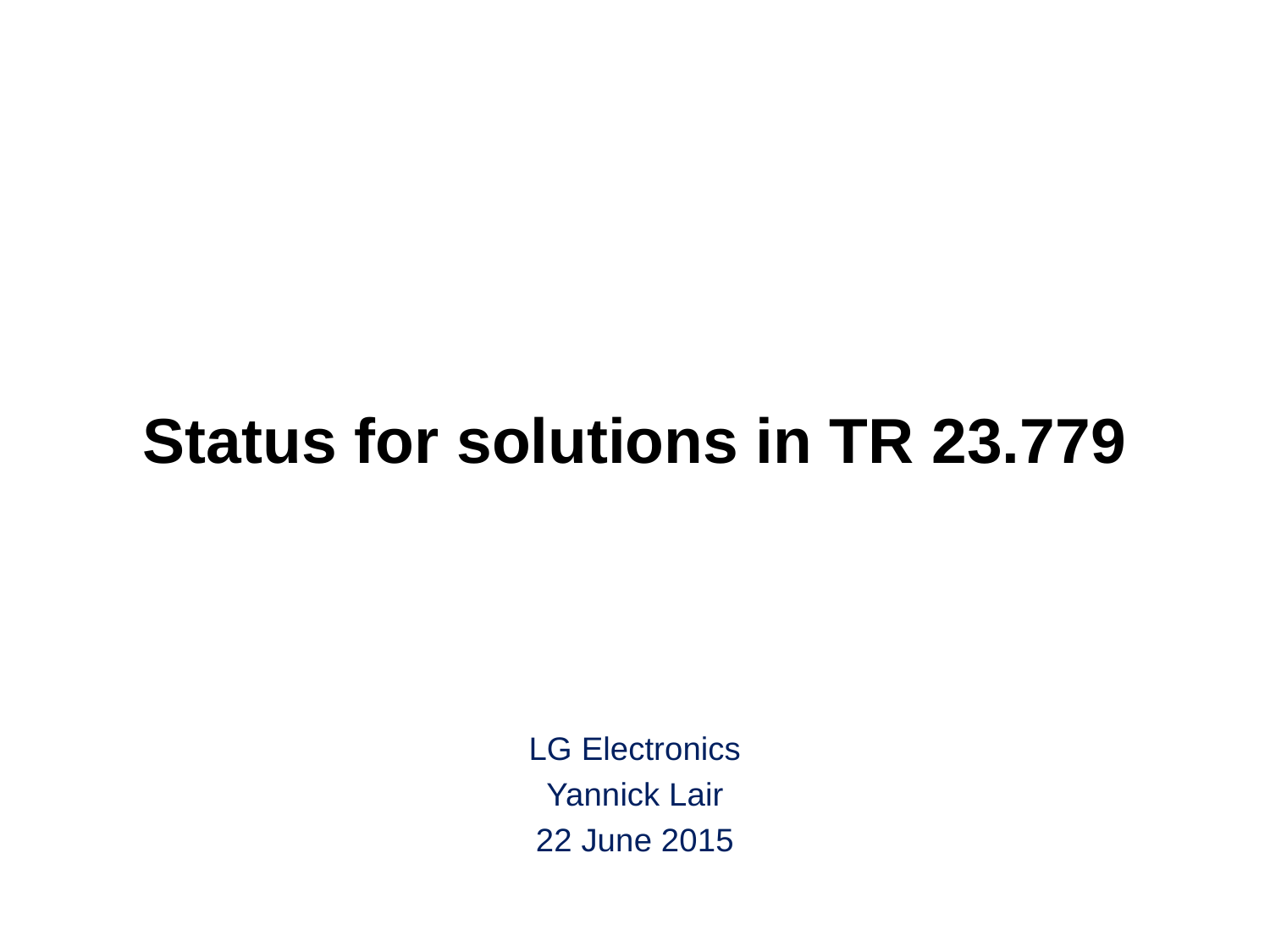

# Status for solutions in TR 23.779

LG Electronics
Yannick Lair
22 June 2015